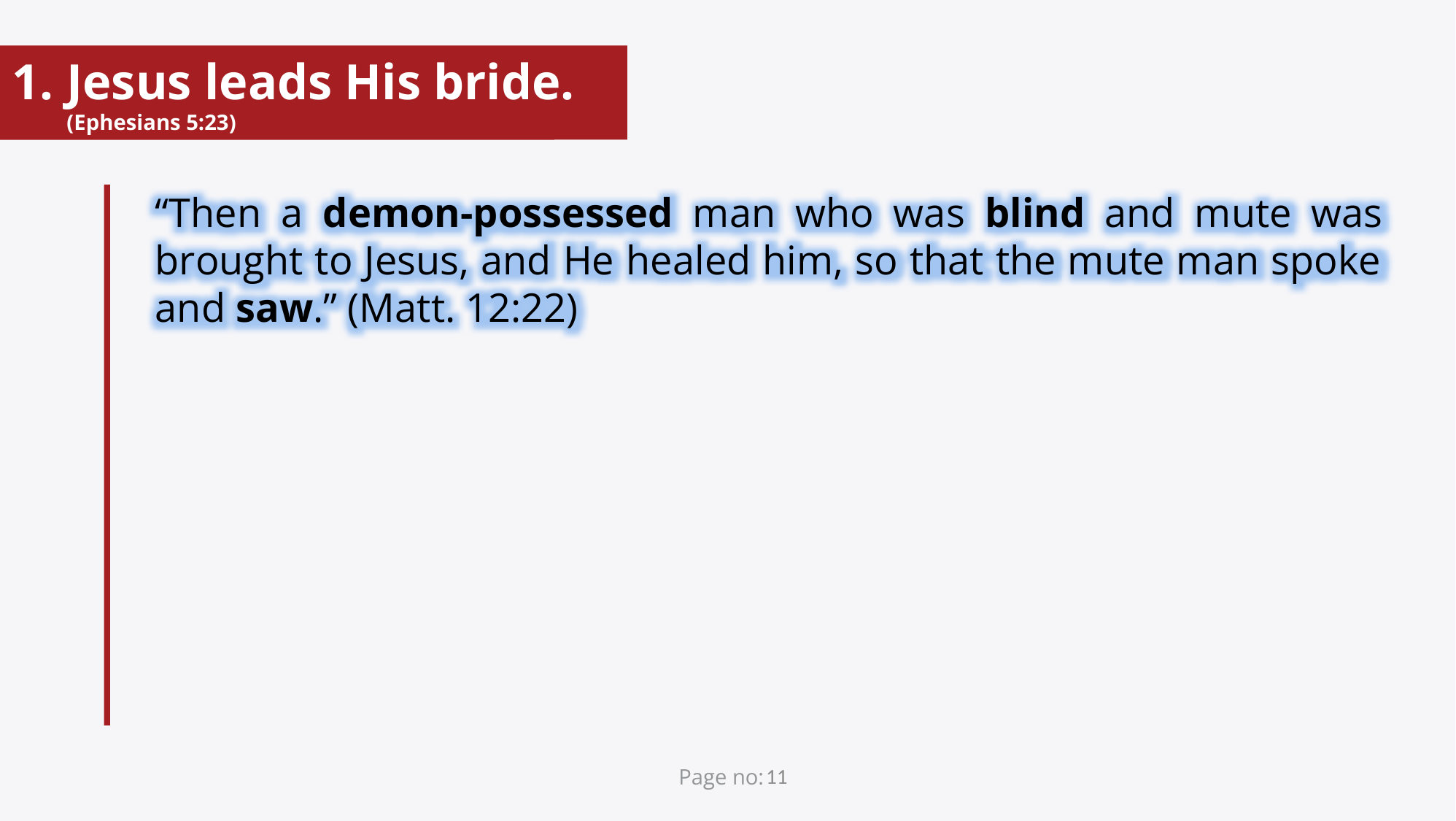

Jesus leads His bride. (Ephesians 5:23)

“Then a demon-possessed man who was blind and mute was brought to Jesus, and He healed him, so that the mute man spoke and saw.” (Matt. 12:22)